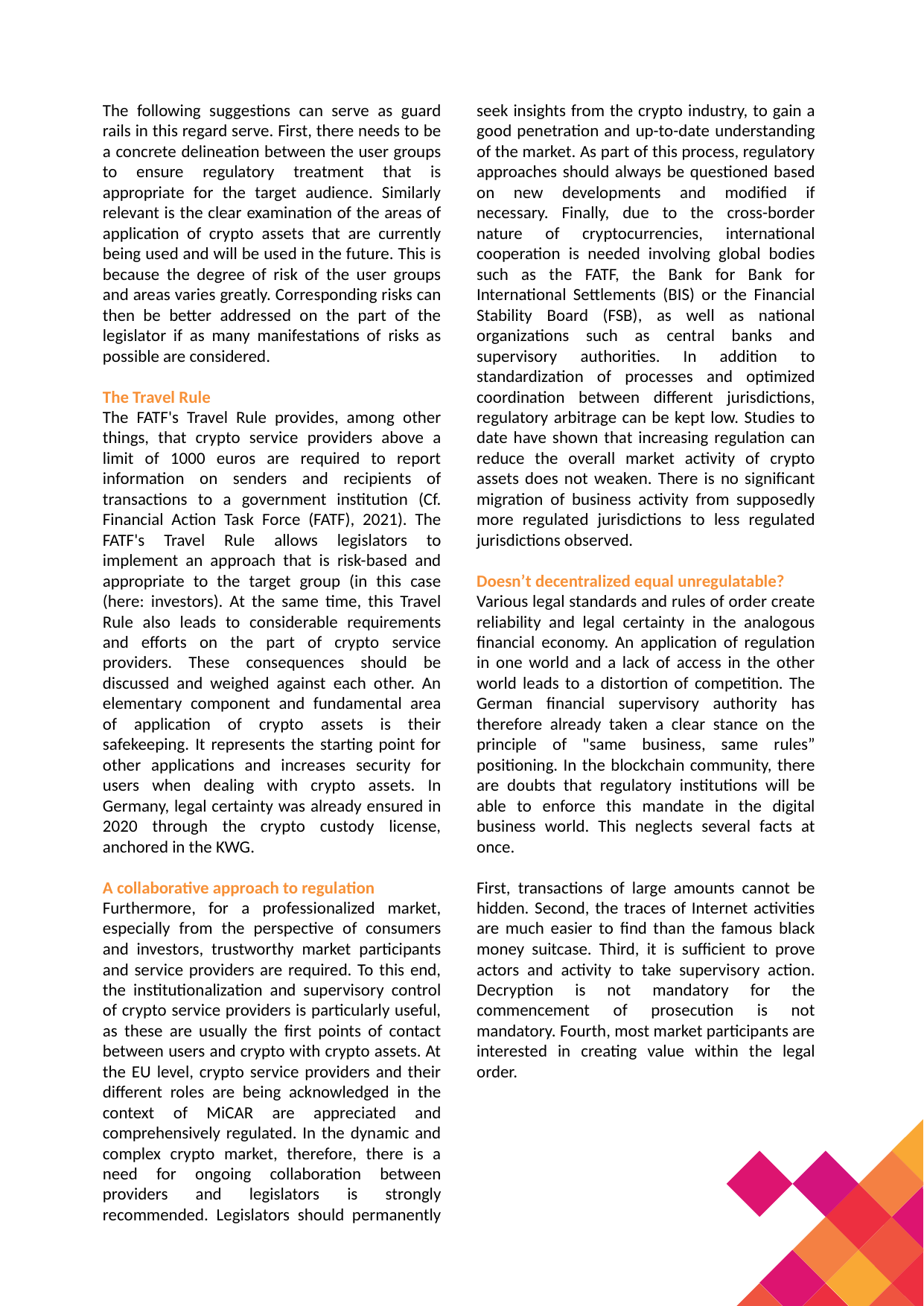

The following suggestions can serve as guard rails in this regard serve. First, there needs to be a concrete delineation between the user groups to ensure regulatory treatment that is appropriate for the target audience. Similarly relevant is the clear examination of the areas of application of crypto assets that are currently being used and will be used in the future. This is because the degree of risk of the user groups and areas varies greatly. Corresponding risks can then be better addressed on the part of the legislator if as many manifestations of risks as possible are considered.

The Travel Rule
The FATF's Travel Rule provides, among other things, that crypto service providers above a limit of 1000 euros are required to report information on senders and recipients of transactions to a government institution (Cf. Financial Action Task Force (FATF), 2021). The FATF's Travel Rule allows legislators to implement an approach that is risk-based and appropriate to the target group (in this case (here: investors). At the same time, this Travel Rule also leads to considerable requirements and efforts on the part of crypto service providers. These consequences should be discussed and weighed against each other. An elementary component and fundamental area of application of crypto assets is their safekeeping. It represents the starting point for other applications and increases security for users when dealing with crypto assets. In Germany, legal certainty was already ensured in 2020 through the crypto custody license, anchored in the KWG.

A collaborative approach to regulation
Furthermore, for a professionalized market, especially from the perspective of consumers and investors, trustworthy market participants and service providers are required. To this end, the institutionalization and supervisory control of crypto service providers is particularly useful, as these are usually the first points of contact between users and crypto with crypto assets. At the EU level, crypto service providers and their different roles are being acknowledged in the context of MiCAR are appreciated and comprehensively regulated. In the dynamic and complex crypto market, therefore, there is a need for ongoing collaboration between providers and legislators is strongly recommended. Legislators should permanently seek insights from the crypto industry, to gain a good penetration and up-to-date understanding of the market. As part of this process, regulatory approaches should always be questioned based on new developments and modified if necessary. Finally, due to the cross-border nature of cryptocurrencies, international cooperation is needed involving global bodies such as the FATF, the Bank for Bank for International Settlements (BIS) or the Financial Stability Board (FSB), as well as national organizations such as central banks and supervisory authorities. In addition to standardization of processes and optimized coordination between different jurisdictions, regulatory arbitrage can be kept low. Studies to date have shown that increasing regulation can reduce the overall market activity of crypto assets does not weaken. There is no significant migration of business activity from supposedly more regulated jurisdictions to less regulated jurisdictions observed.

Doesn’t decentralized equal unregulatable?
Various legal standards and rules of order create reliability and legal certainty in the analogous financial economy. An application of regulation in one world and a lack of access in the other world leads to a distortion of competition. The German financial supervisory authority has therefore already taken a clear stance on the principle of "same business, same rules” positioning. In the blockchain community, there are doubts that regulatory institutions will be able to enforce this mandate in the digital business world. This neglects several facts at once.

First, transactions of large amounts cannot be hidden. Second, the traces of Internet activities are much easier to find than the famous black money suitcase. Third, it is sufficient to prove actors and activity to take supervisory action. Decryption is not mandatory for the commencement of prosecution is not mandatory. Fourth, most market participants are interested in creating value within the legal order.

22